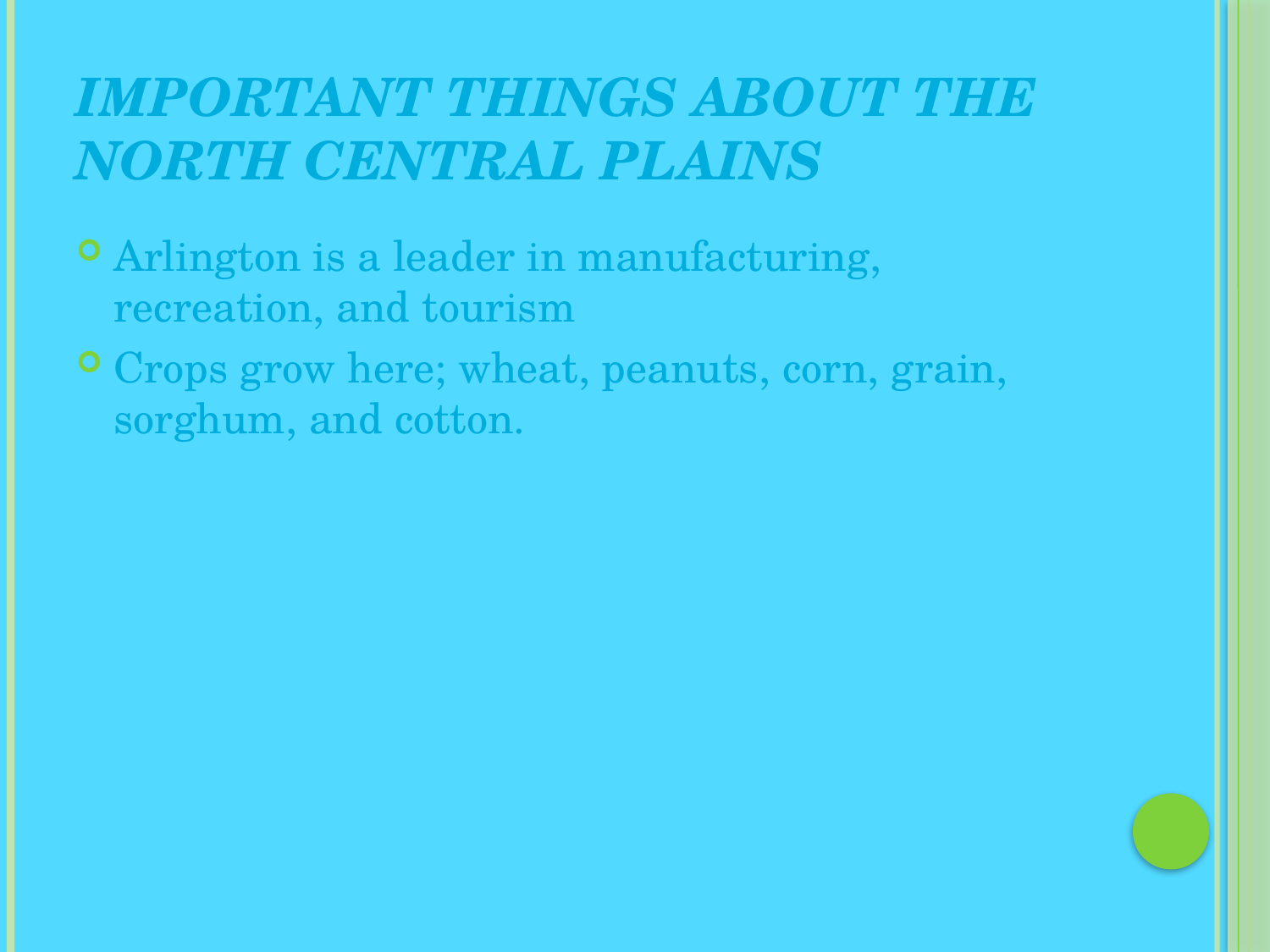

# Important Things About The North Central Plains
Arlington is a leader in manufacturing, recreation, and tourism
Crops grow here; wheat, peanuts, corn, grain, sorghum, and cotton.